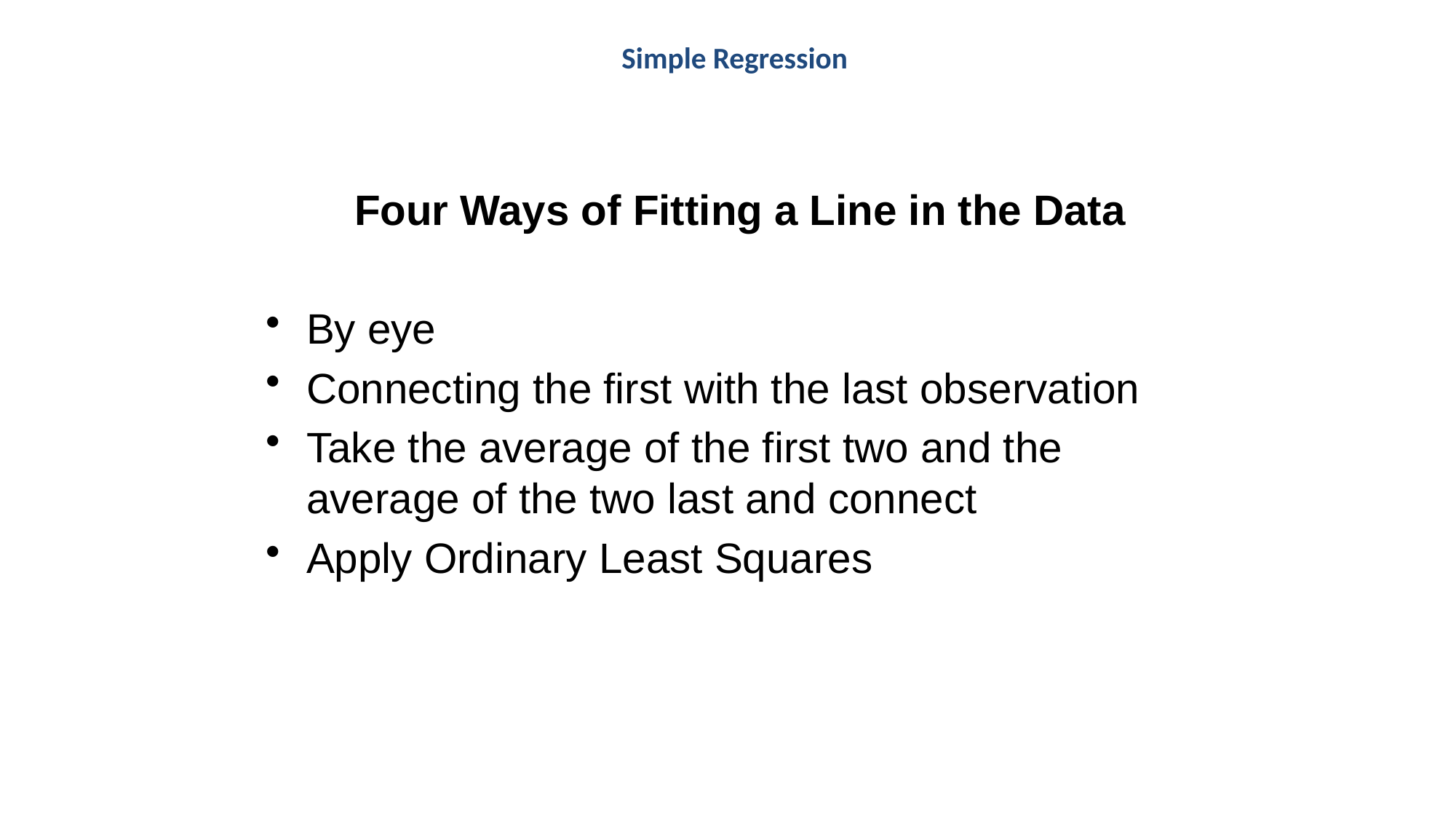

# Simple Regression
Four Ways of Fitting a Line in the Data

By eye
Connecting the first with the last observation
Take the average of the first two and the average of the two last and connect
Apply Ordinary Least Squares